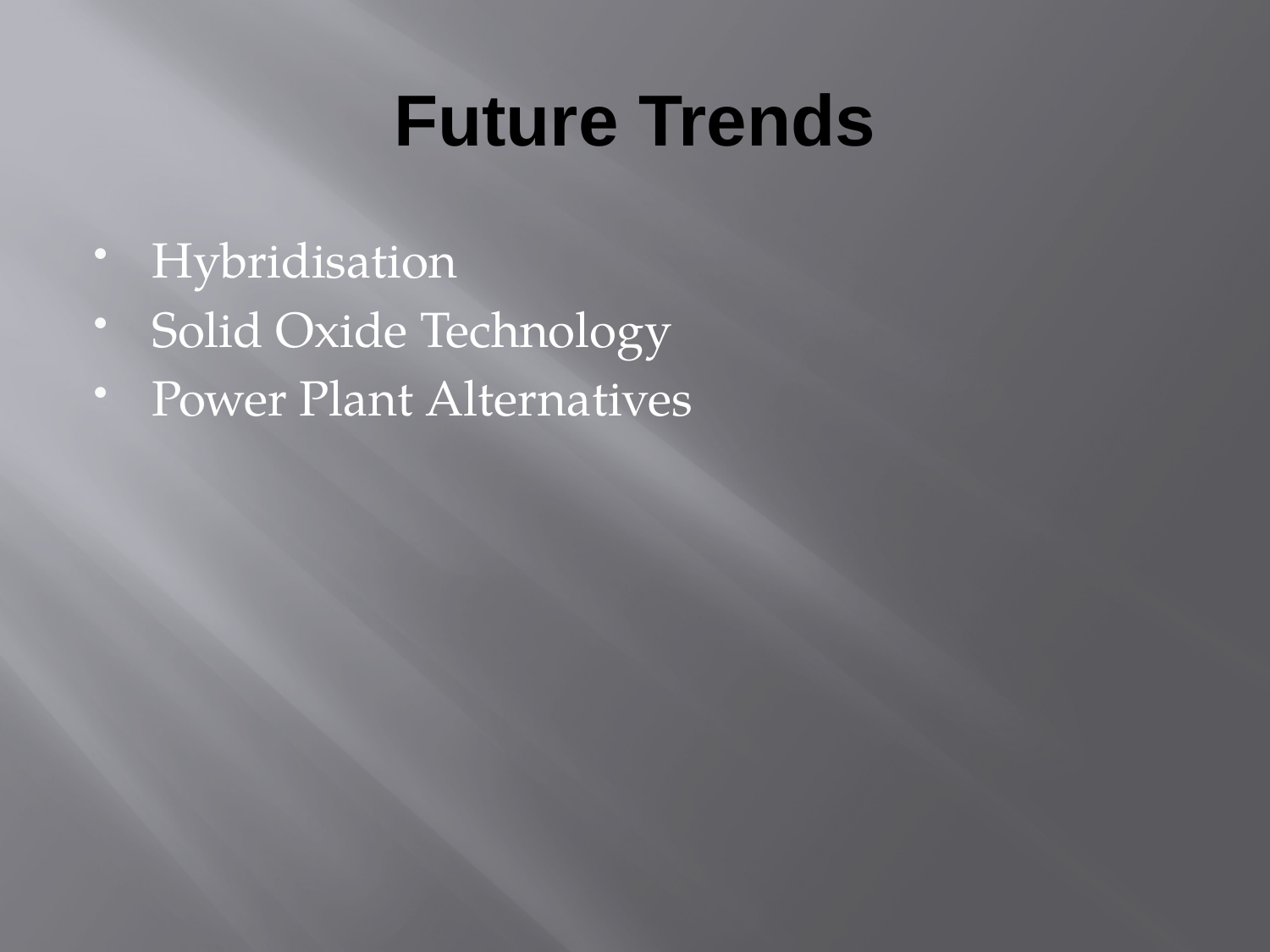

# Future Trends
Hybridisation
Solid Oxide Technology
Power Plant Alternatives